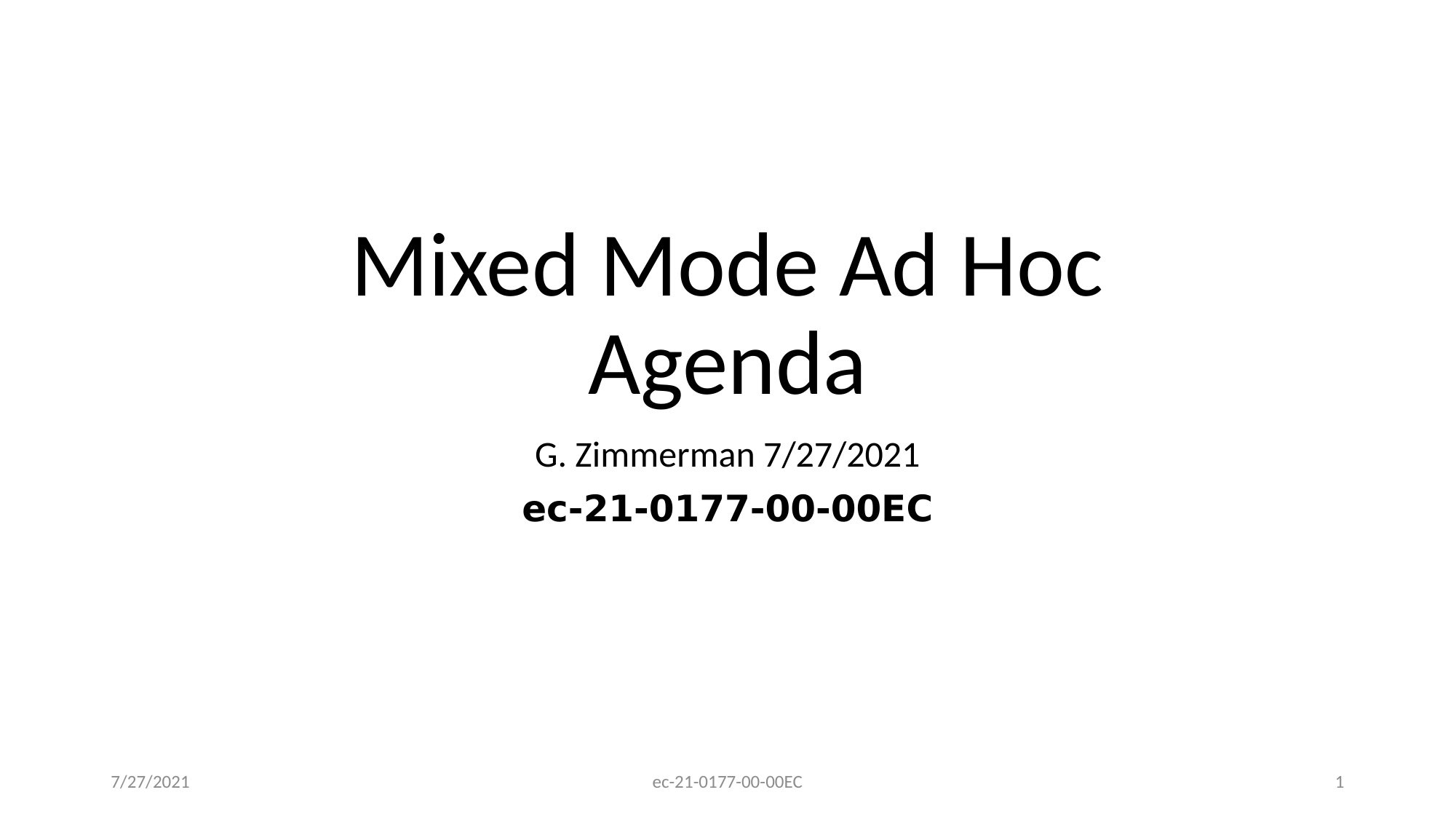

# Mixed Mode Ad Hoc Agenda
G. Zimmerman 7/27/2021
ec-21-0177-00-00EC
7/27/2021
ec-21-0177-00-00EC
1